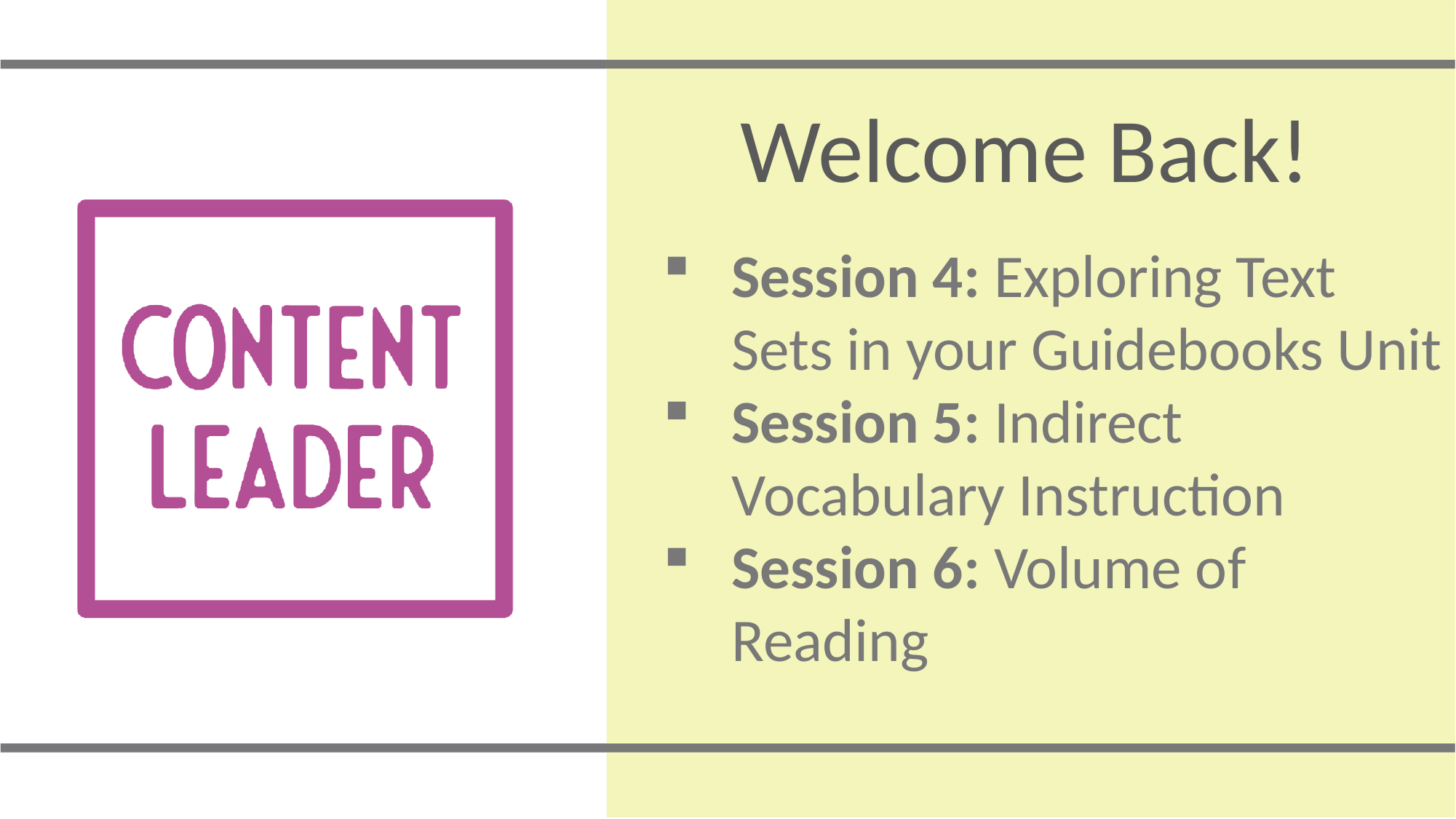

# Welcome Back!
Session 4: Exploring Text Sets in your Guidebooks Unit
Session 5: Indirect Vocabulary Instruction
Session 6: Volume of Reading